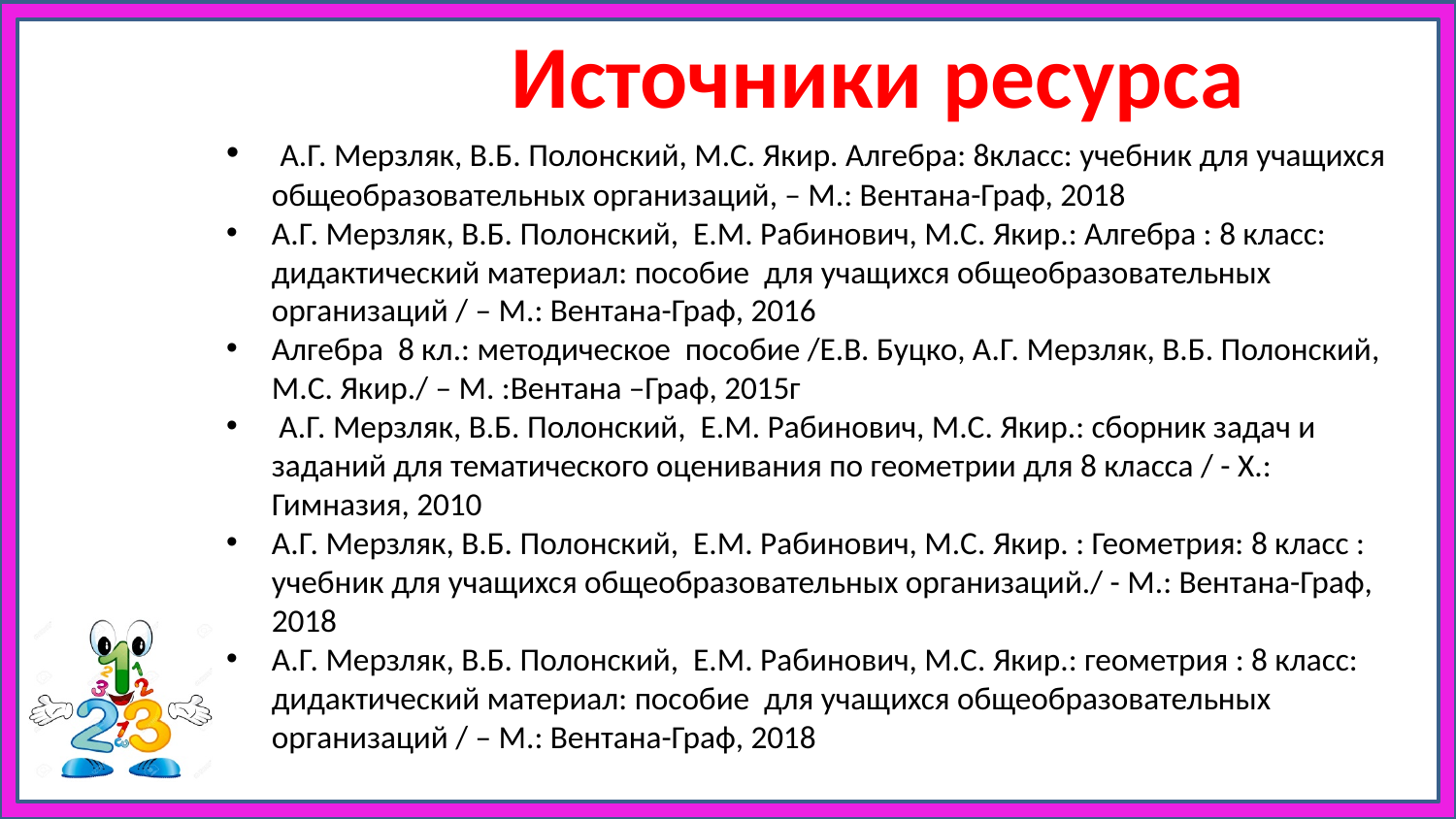

# Источники ресурса
 А.Г. Мерзляк, В.Б. Полонский, М.С. Якир. Алгебра: 8класс: учебник для учащихся общеобразовательных организаций, – М.: Вентана-Граф, 2018
А.Г. Мерзляк, В.Б. Полонский,  Е.М. Рабинович, М.С. Якир.: Алгебра : 8 класс: дидактический материал: пособие  для учащихся общеобразовательных организаций / – М.: Вентана-Граф, 2016
Алгебра  8 кл.: методическое  пособие /Е.В. Буцко, А.Г. Мерзляк, В.Б. Полонский, М.С. Якир./ – М. :Вентана –Граф, 2015г
 А.Г. Мерзляк, В.Б. Полонский,  Е.М. Рабинович, М.С. Якир.: сборник задач и заданий для тематического оценивания по геометрии для 8 класса / - Х.: Гимназия, 2010
А.Г. Мерзляк, В.Б. Полонский,  Е.М. Рабинович, М.С. Якир. : Геометрия: 8 класс : учебник для учащихся общеобразовательных организаций./ - М.: Вентана-Граф, 2018
А.Г. Мерзляк, В.Б. Полонский,  Е.М. Рабинович, М.С. Якир.: геометрия : 8 класс: дидактический материал: пособие  для учащихся общеобразовательных организаций / – М.: Вентана-Граф, 2018